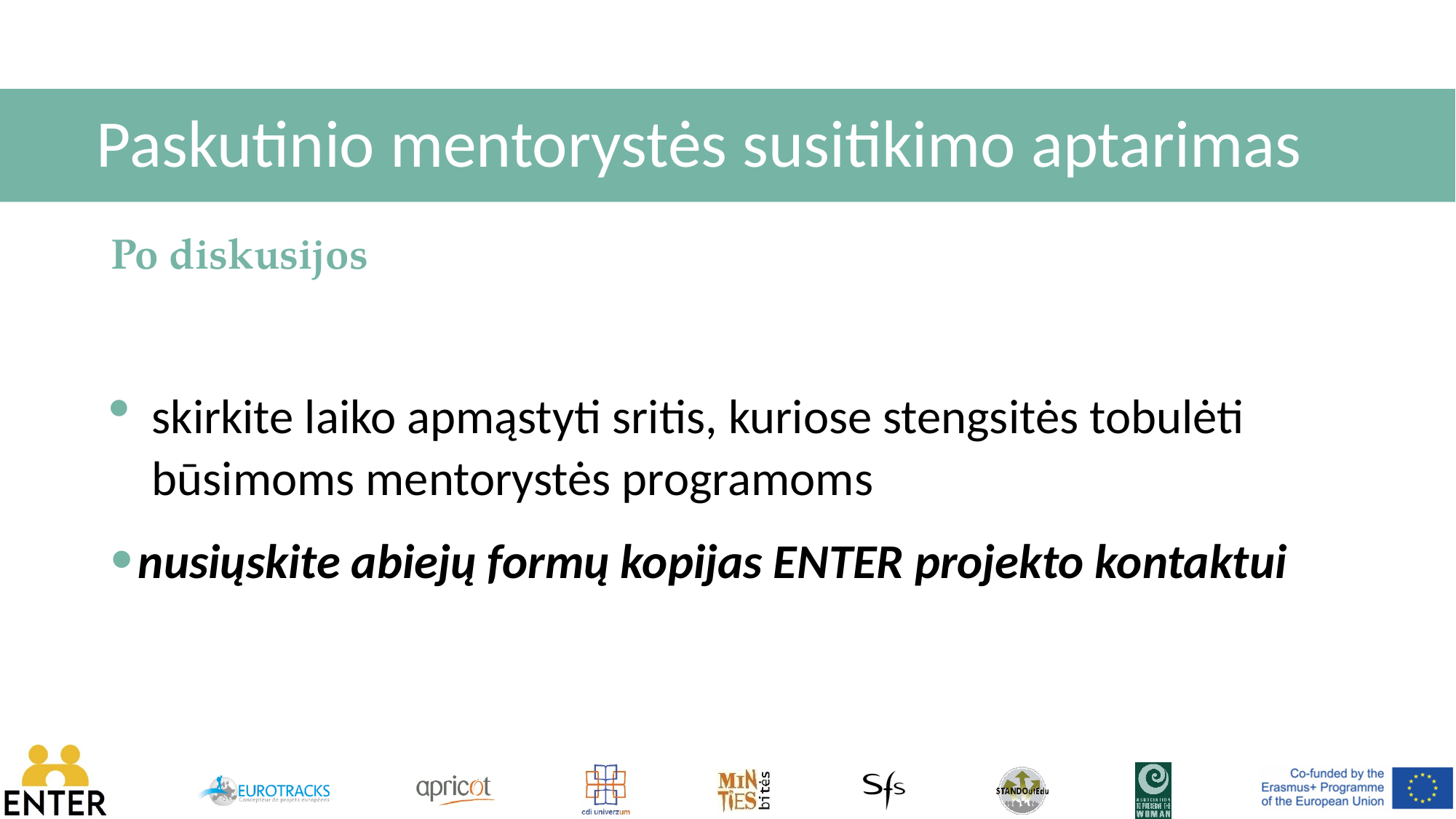

# Paskutinio mentorystės susitikimo aptarimas
Po diskusijos

skirkite laiko apmąstyti sritis, kuriose stengsitės tobulėti būsimoms mentorystės programoms
nusiųskite abiejų formų kopijas ENTER projekto kontaktui